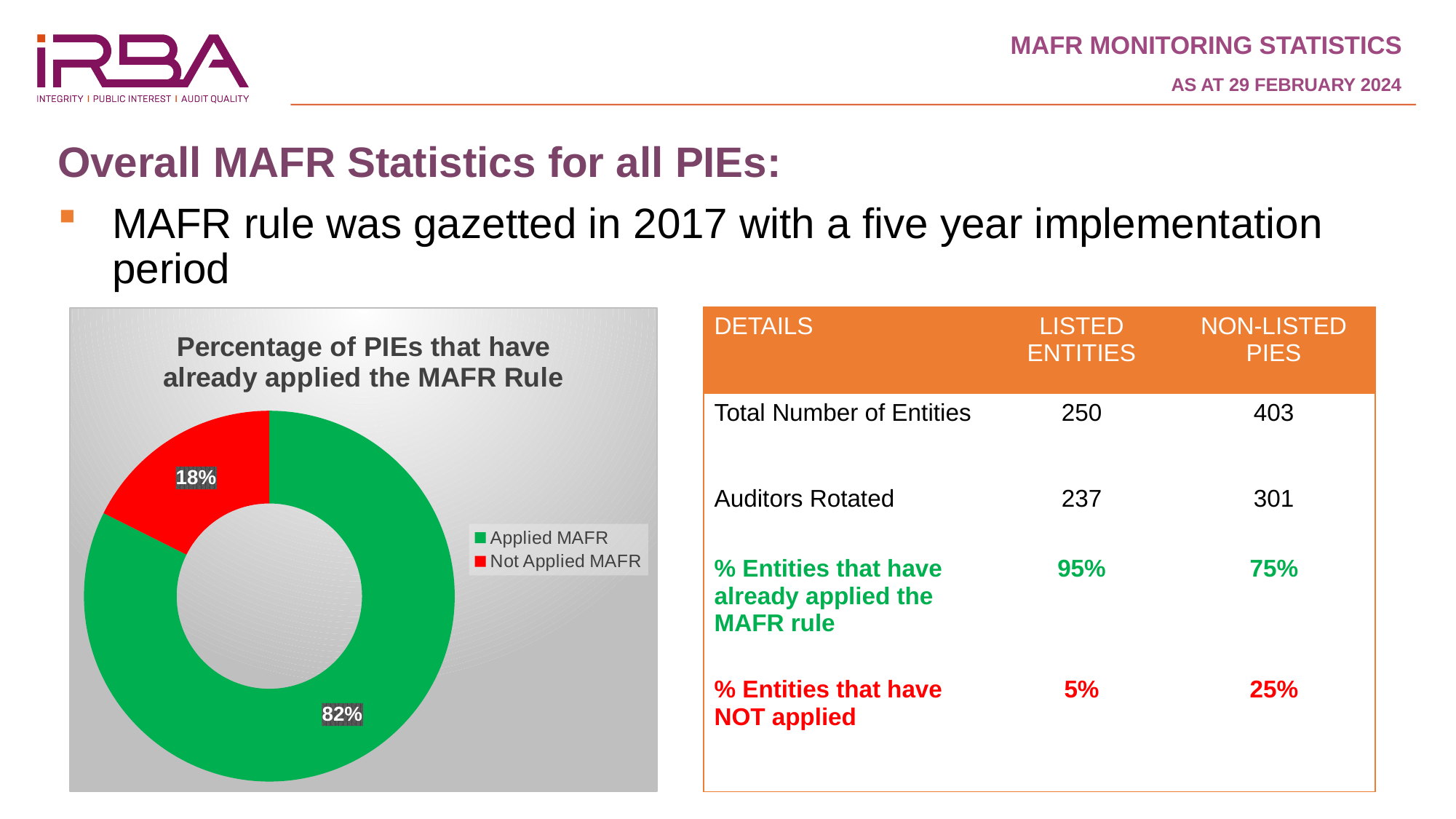

# MAFR MONITORING STATISTICS
AS AT 29 FEBRUARY 2024
Overall MAFR Statistics for all PIEs:
MAFR rule was gazetted in 2017 with a five year implementation period

### Chart: Percentage of PIEs that have already applied the MAFR Rule

| Category | Sales |
|---|---|
| Applied MAFR | 538.0 |
| Not Applied MAFR | 115.0 |
| DETAILS | LISTED ENTITIES | NON-LISTED PIES |
| --- | --- | --- |
| Total Number of Entities | 250 | 403 |
| Auditors Rotated | 237 | 301 |
| % Entities that have already applied the MAFR rule | 95% | 75% |
| % Entities that have NOT applied | 5% | 25% |